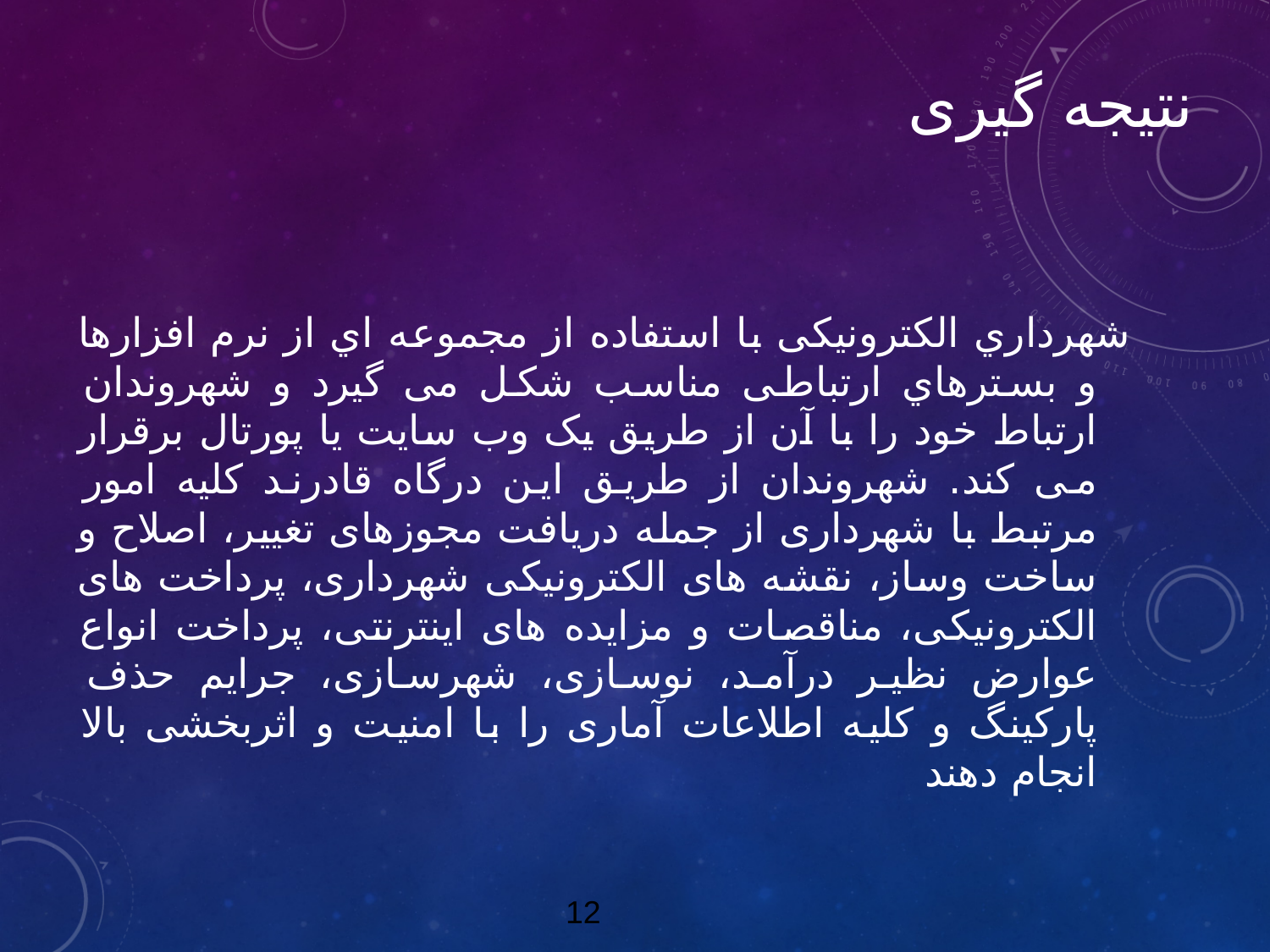

# نتیجه گیری
شهرداري الکترونیکی با استفاده از مجموعه اي از نرم افزارها و بسترهاي ارتباطی مناسب شکل می گیرد و شهروندان ارتباط خود را با آن از طریق یک وب سایت یا پورتال برقرار می کند. شهروندان از طریق این درگاه قادرند کلیه امور مرتبط با شهرداری از جمله دریافت مجوزهای تغییر، اصلاح و ساخت وساز، نقشه های الکترونیکی شهرداری، پرداخت های الکترونیکی، مناقصات و مزایده های اینترنتی، پرداخت انواع عوارض نظیر درآمد، نوسازی، شهرسازی، جرایم حذف پارکینگ و کلیه اطلاعات آماری را با امنیت و اثربخشی بالا انجام دهند
12